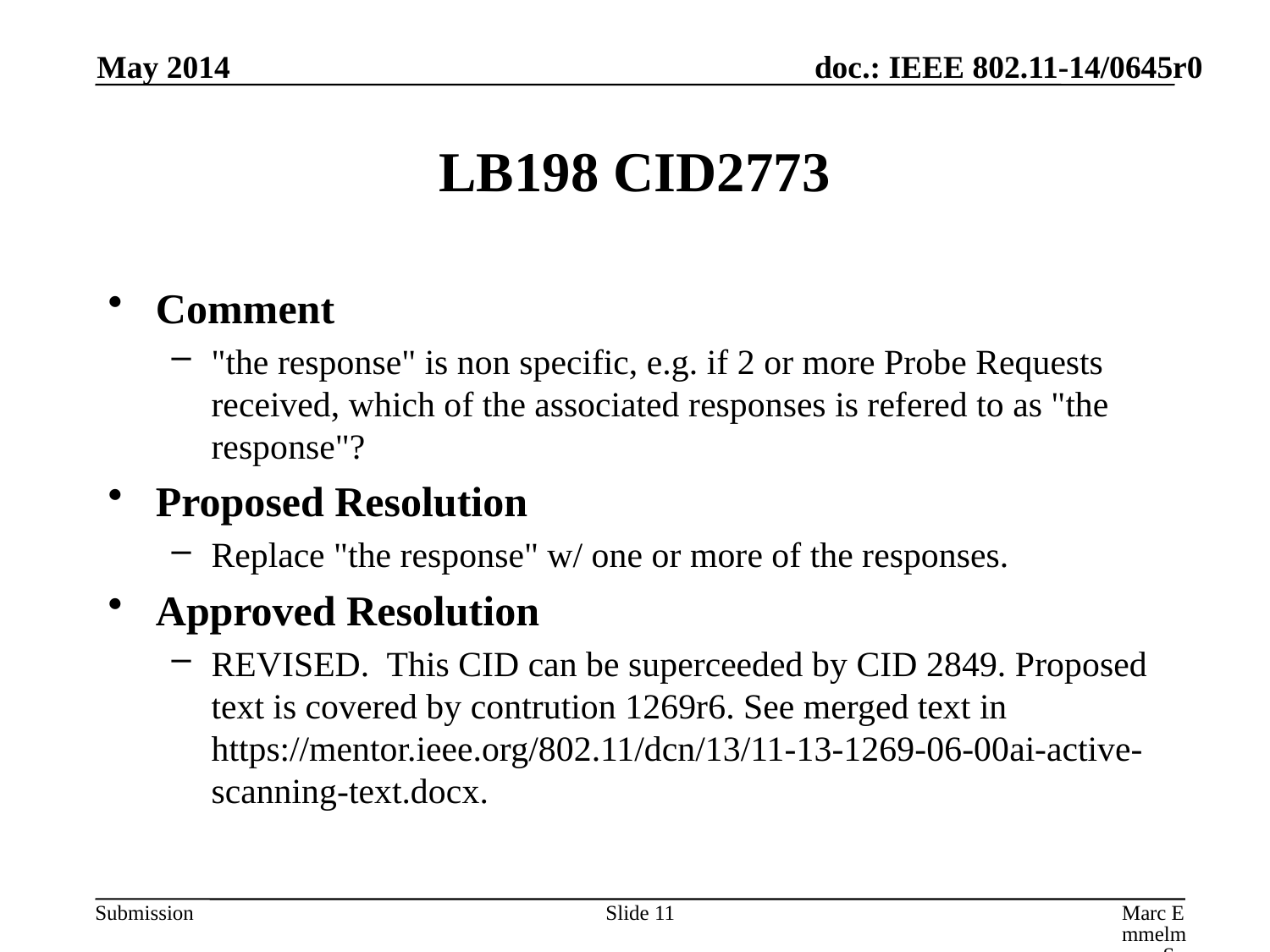

May 2014
# LB198 CID2773
Comment
"the response" is non specific, e.g. if 2 or more Probe Requests received, which of the associated responses is refered to as "the response"?
Proposed Resolution
Replace "the response" w/ one or more of the responses.
Approved Resolution
REVISED.  This CID can be superceeded by CID 2849. Proposed text is covered by contrution 1269r6. See merged text in https://mentor.ieee.org/802.11/dcn/13/11-13-1269-06-00ai-active-scanning-text.docx.

Slide 11
Marc Emmelmann, Self